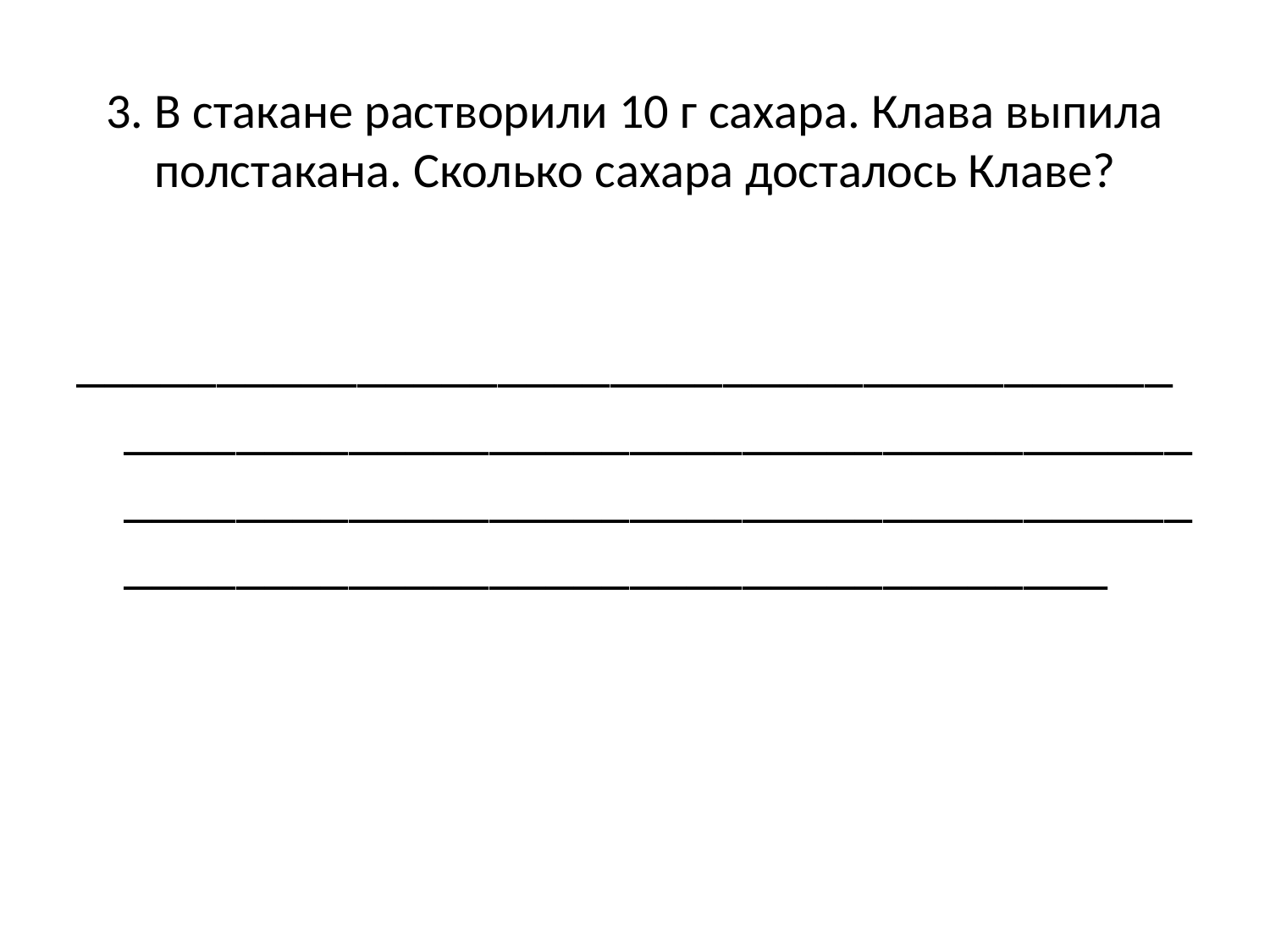

# 3. В стакане растворили 10 г сахара. Клава выпила полстакана. Сколько сахара досталось Клаве?
______________________________________________________________________________________________________________________________________________________